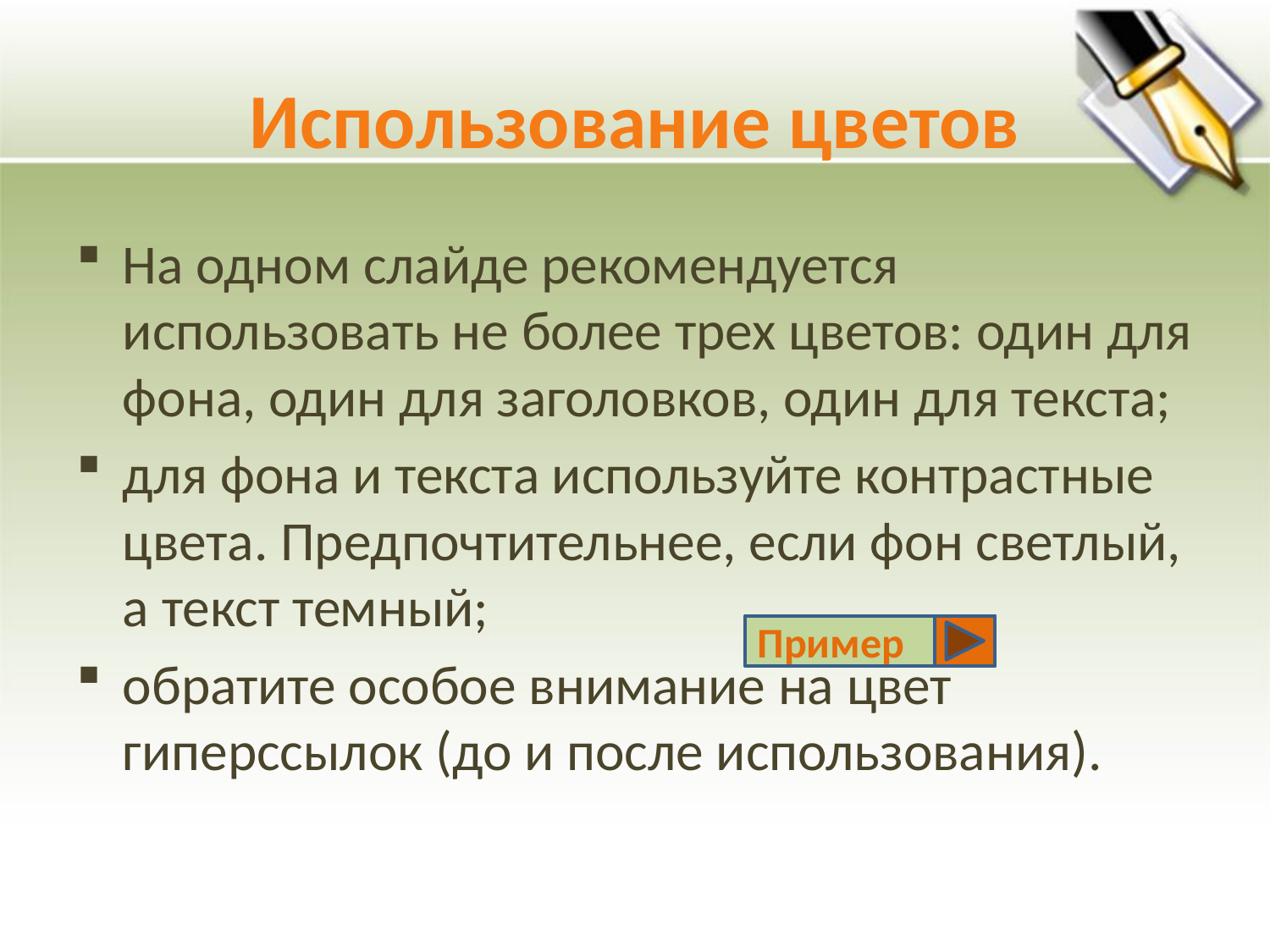

# Использование цветов
На одном слайде рекомендуется использовать не более трех цветов: один для фона, один для заголовков, один для текста;
для фона и текста используйте контрастные цвета. Предпочтительнее, если фон светлый, а текст темный;
обратите особое внимание на цвет гиперссылок (до и после использования).

Пример